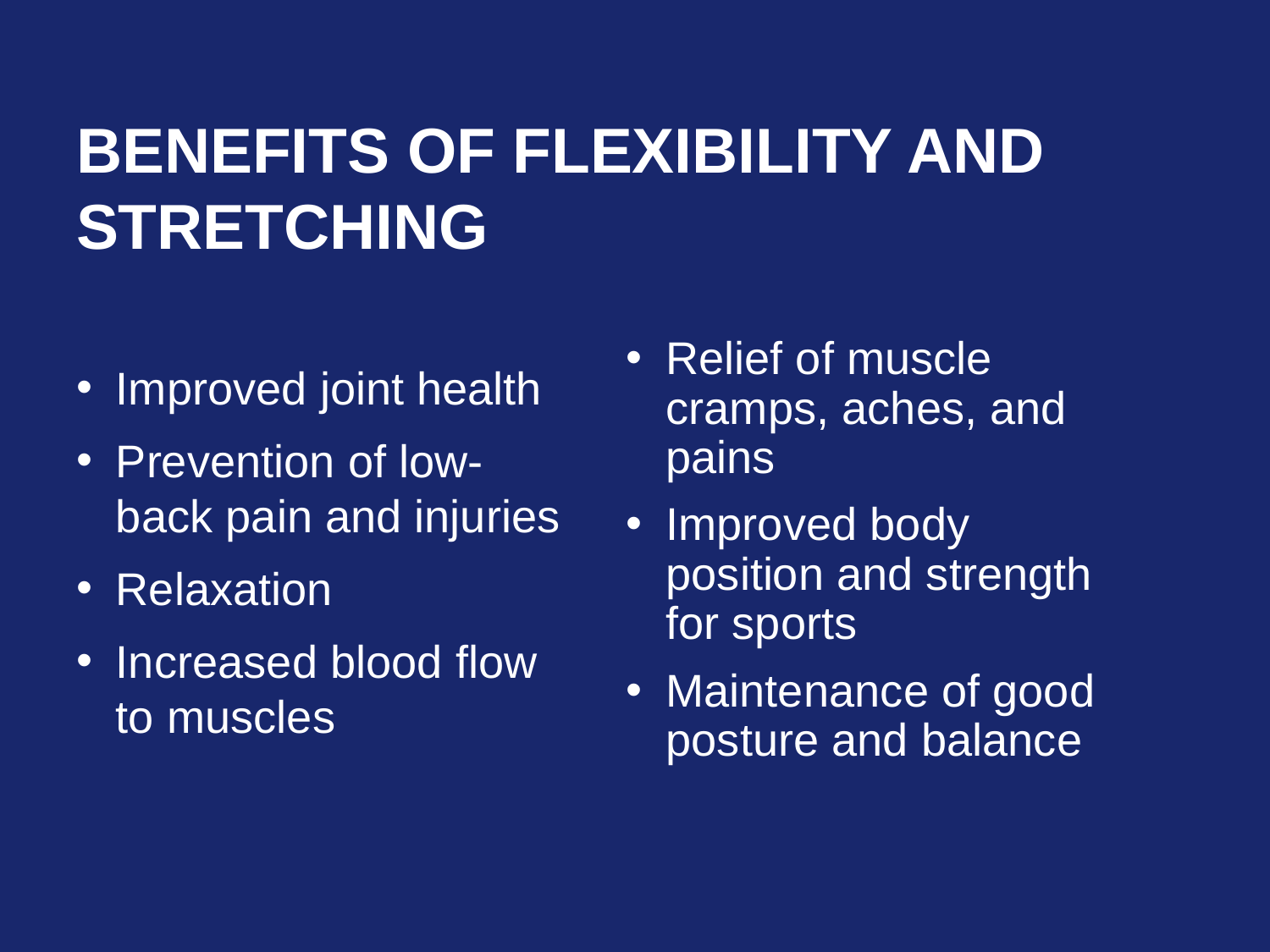

# Benefits of Flexibility and Stretching
Improved joint health
Prevention of low-back pain and injuries
Relaxation
Increased blood flow to muscles
Relief of muscle cramps, aches, and pains
Improved body position and strength for sports
Maintenance of good posture and balance